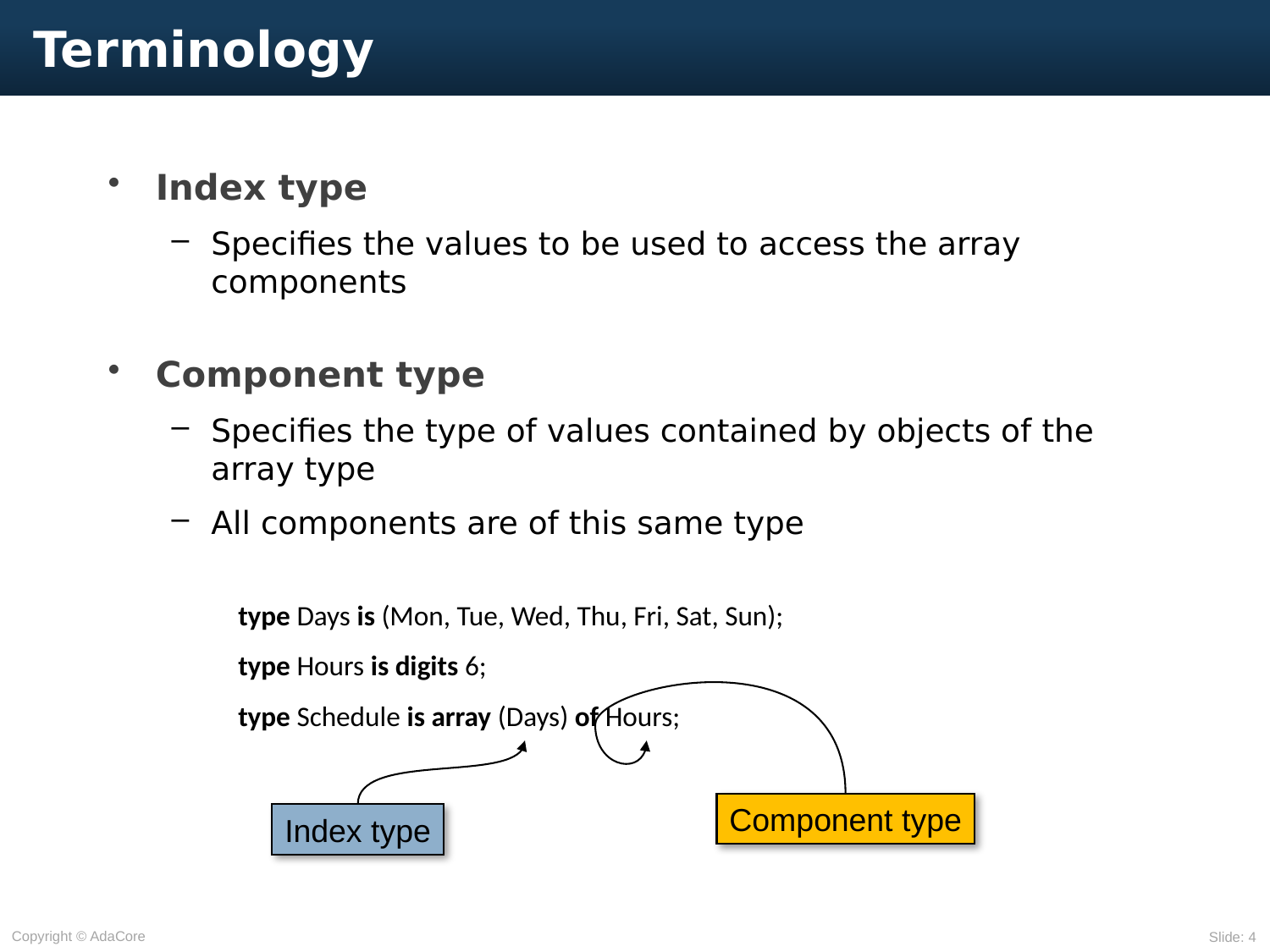

# Terminology
Index type
Specifies the values to be used to access the array components
Component type
Specifies the type of values contained by objects of the array type
All components are of this same type
type Days is (Mon, Tue, Wed, Thu, Fri, Sat, Sun);
type Hours is digits 6;
type Schedule is array (Days) of Hours;

Component type
Index type